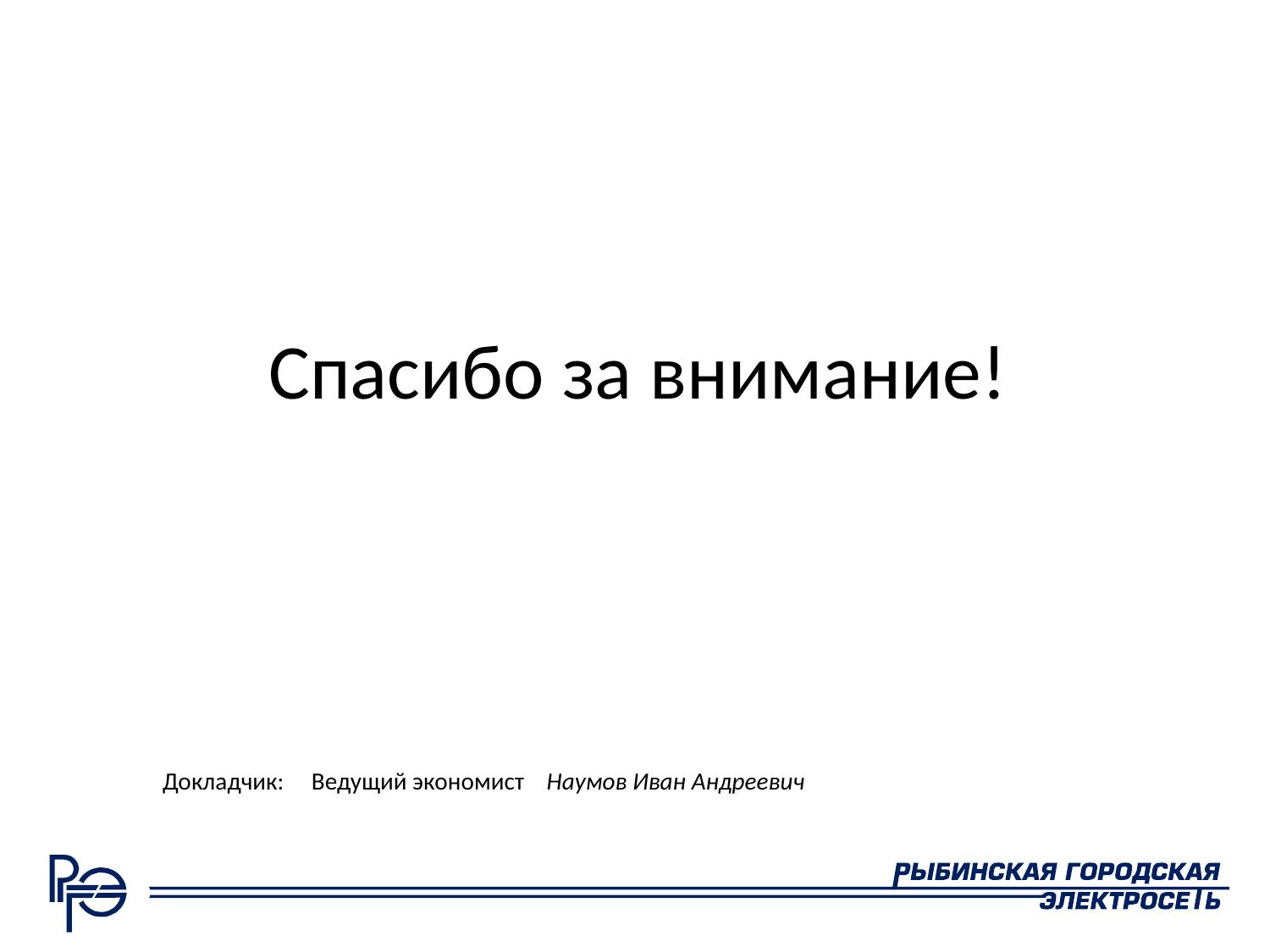

# Спасибо за внимание!
Докладчик:     Ведущий экономист    Наумов Иван Андреевич